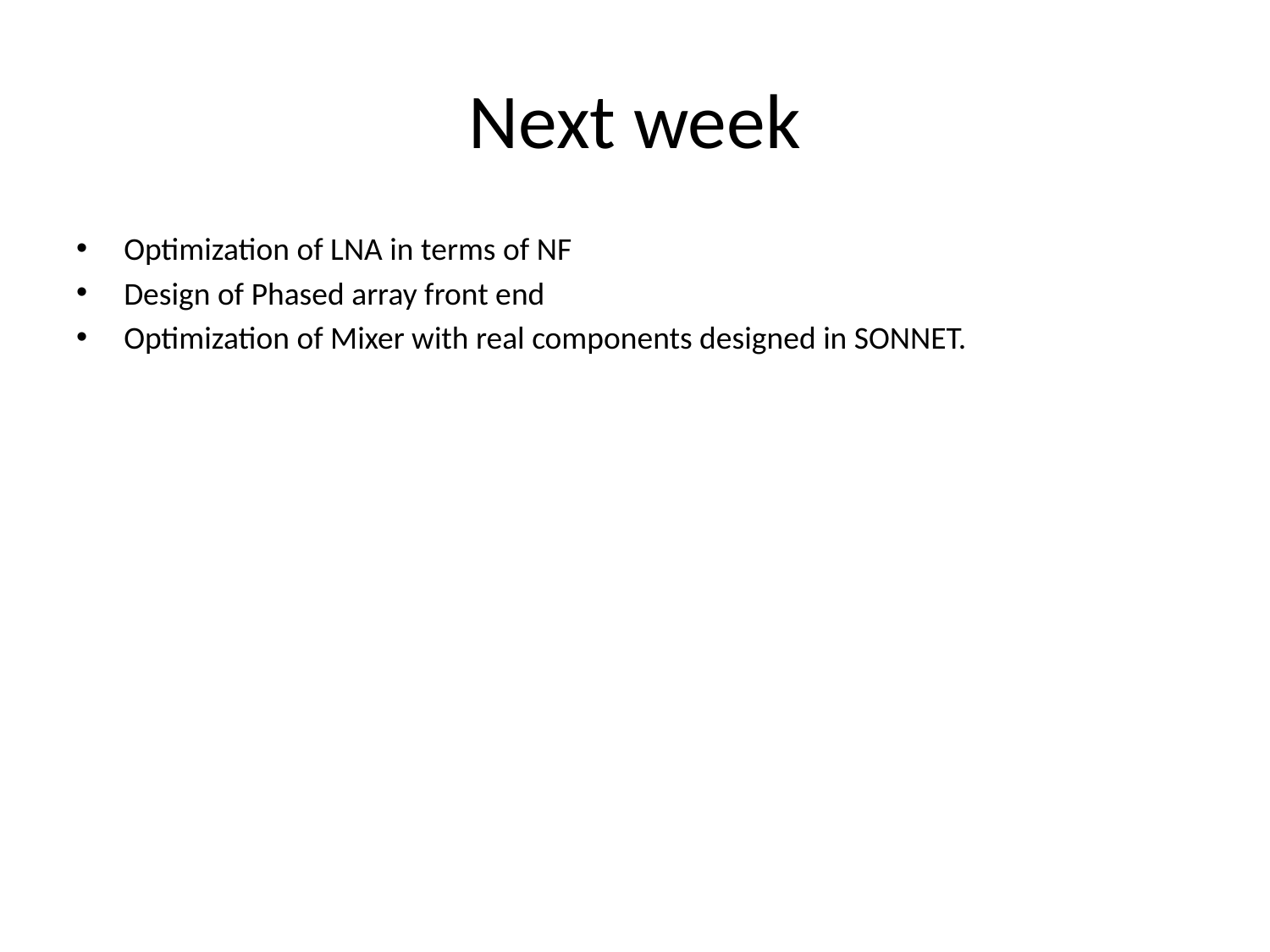

# Next week
Optimization of LNA in terms of NF
Design of Phased array front end
Optimization of Mixer with real components designed in SONNET.